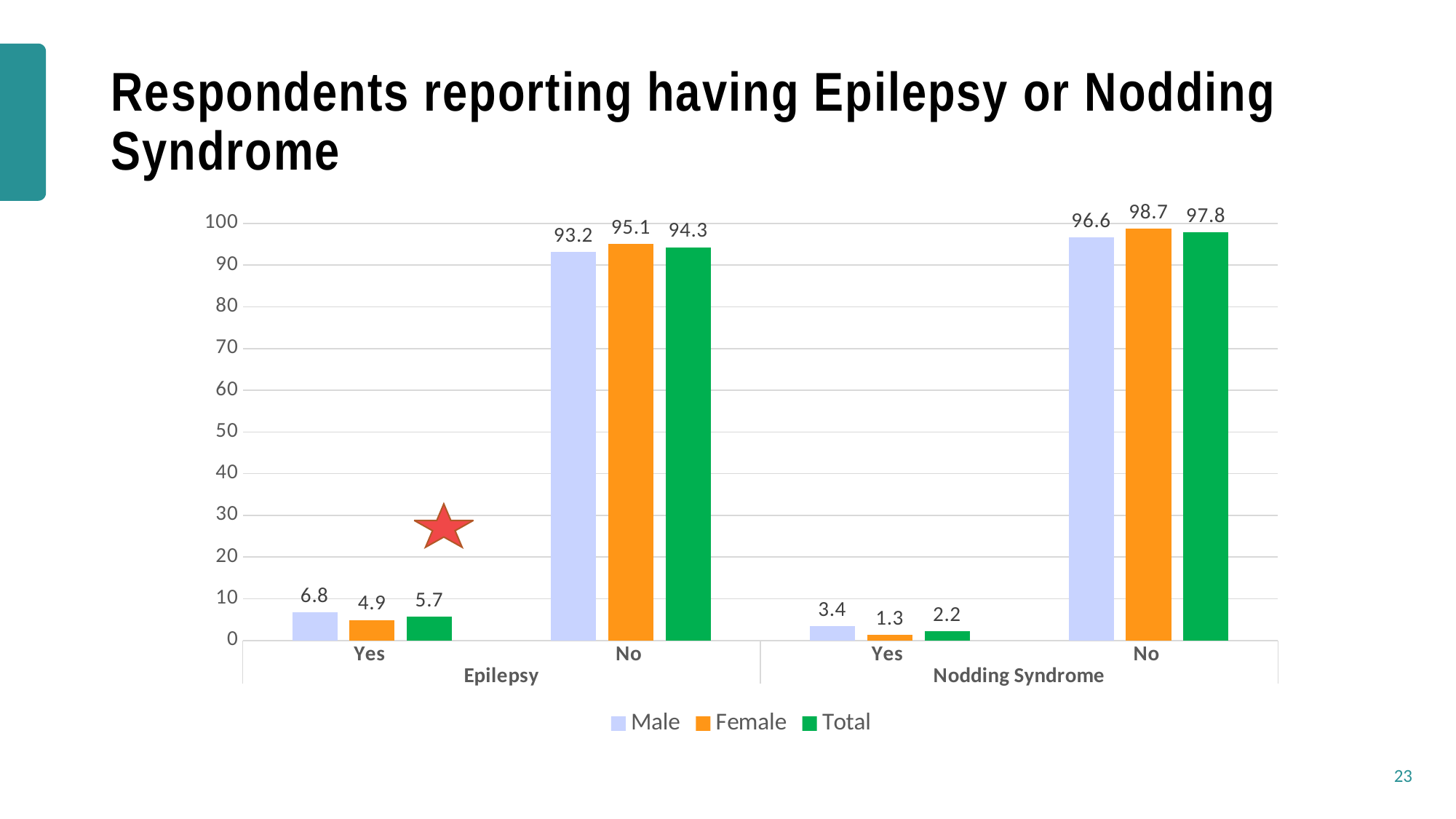

# Respondents reporting having Epilepsy or Nodding Syndrome

### Chart

| Category | Male | Female | Total |
|---|---|---|---|
| Yes  | 6.8 | 4.9 | 5.7 |
| No  | 93.2 | 95.1 | 94.3 |
| Yes  | 3.4 | 1.3 | 2.2 |
| No  | 96.6 | 98.7 | 97.8 |
23